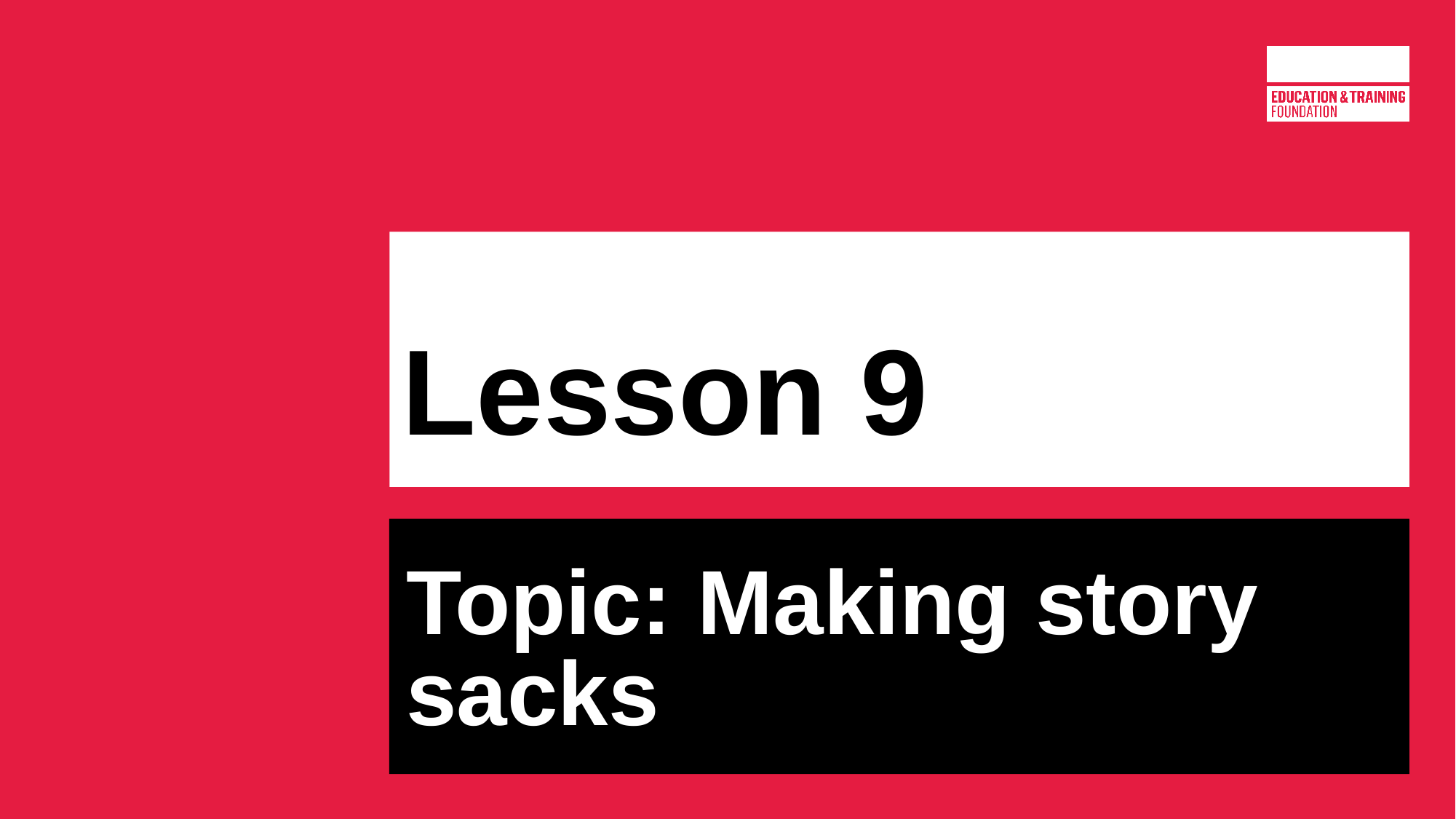

# Lesson 9
Topic: Making story sacks